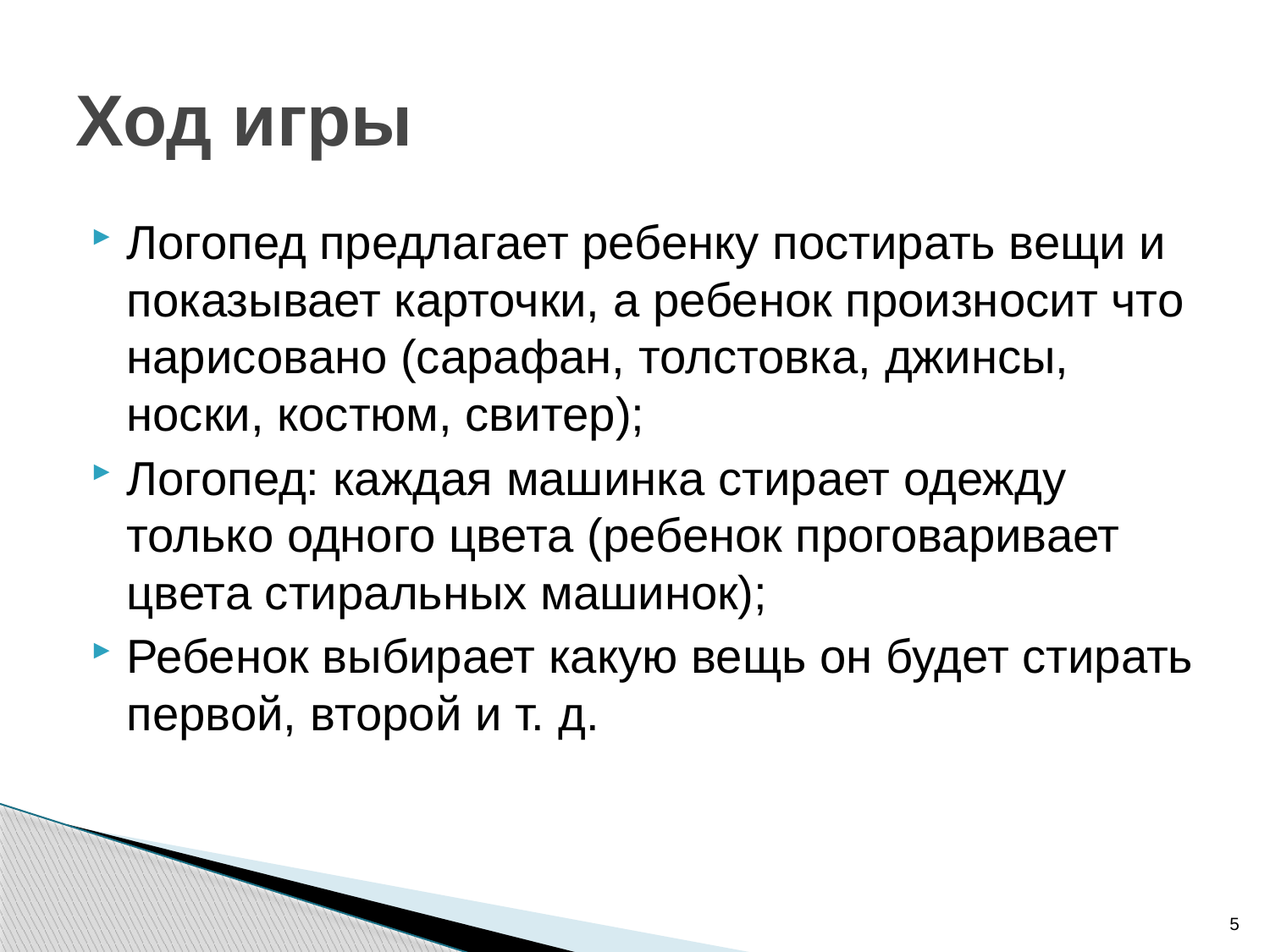

# Ход игры
Логопед предлагает ребенку постирать вещи и показывает карточки, а ребенок произносит что нарисовано (сарафан, толстовка, джинсы, носки, костюм, свитер);
Логопед: каждая машинка стирает одежду только одного цвета (ребенок проговаривает цвета стиральных машинок);
Ребенок выбирает какую вещь он будет стирать первой, второй и т. д.

5